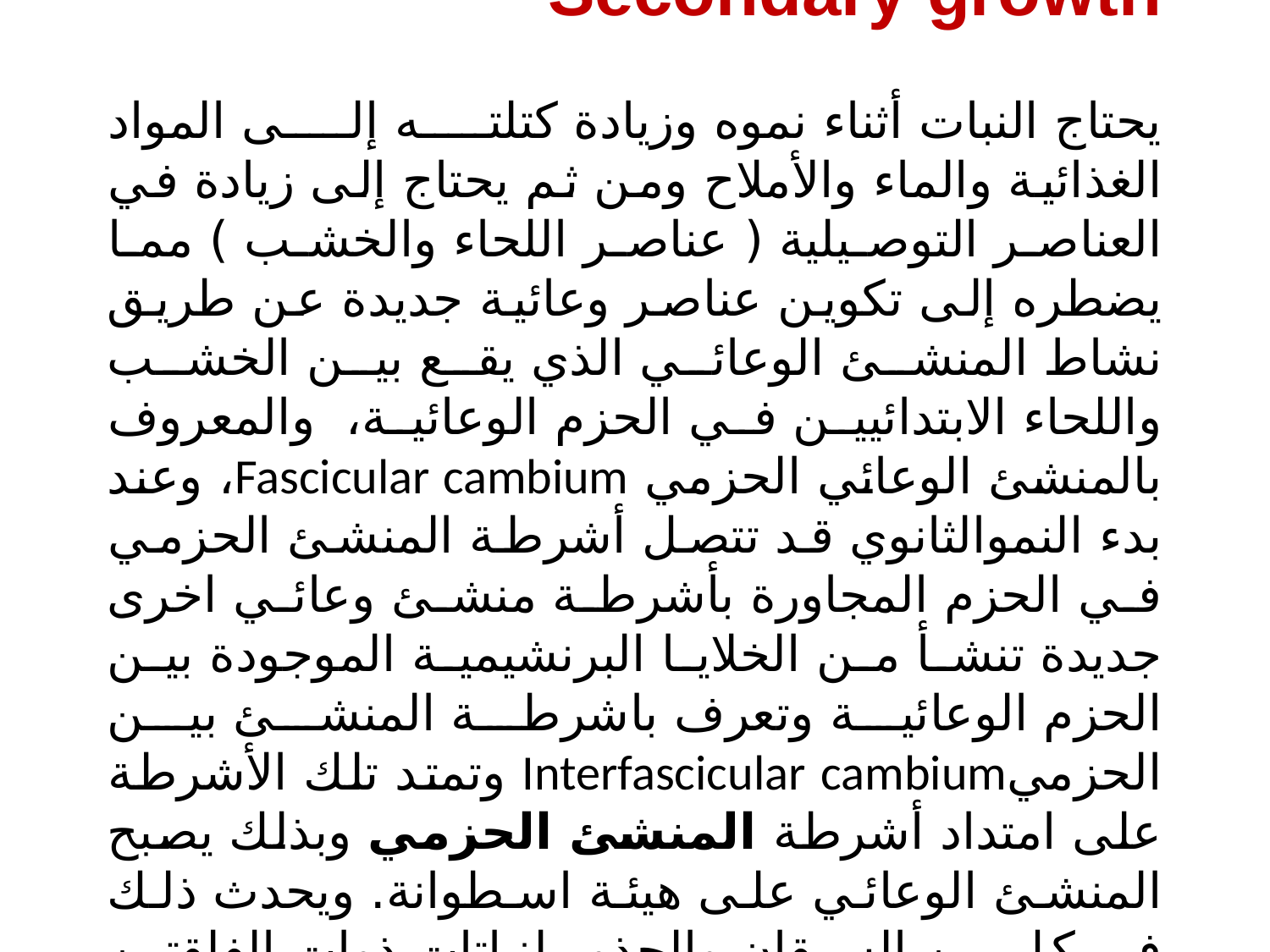

النمو الثانوي المعتاد Secondary growth

يحتاج النبات أثناء نموه وزيادة كتلته إلى المواد الغذائية والماء والأملاح ومن ثم يحتاج إلى زيادة في العناصر التوصيلية ( عناصر اللحاء والخشب ) مما يضطره إلى تكوين عناصر وعائية جديدة عن طريق نشاط المنشئ الوعائي الذي يقع بين الخشب واللحاء الابتدائيين في الحزم الوعائية،  والمعروف بالمنشئ الوعائي الحزمي Fascicular cambium، وعند بدء النموالثانوي قد تتصل أشرطة المنشئ الحزمي في الحزم المجاورة بأشرطة منشئ وعائي اخرى جديدة تنشأ من الخلايا البرنشيمية الموجودة بين الحزم الوعائية وتعرف باشرطة المنشئ بين الحزميInterfascicular cambium وتمتد تلك الأشرطة على امتداد أشرطة المنشئ الحزمي وبذلك يصبح المنشئ الوعائي على هيئة اسطوانة. ويحدث ذلك في كل من السيقان والجذور لنباتات ذوات الفلقتين وعاريات البذور، كما يلي: